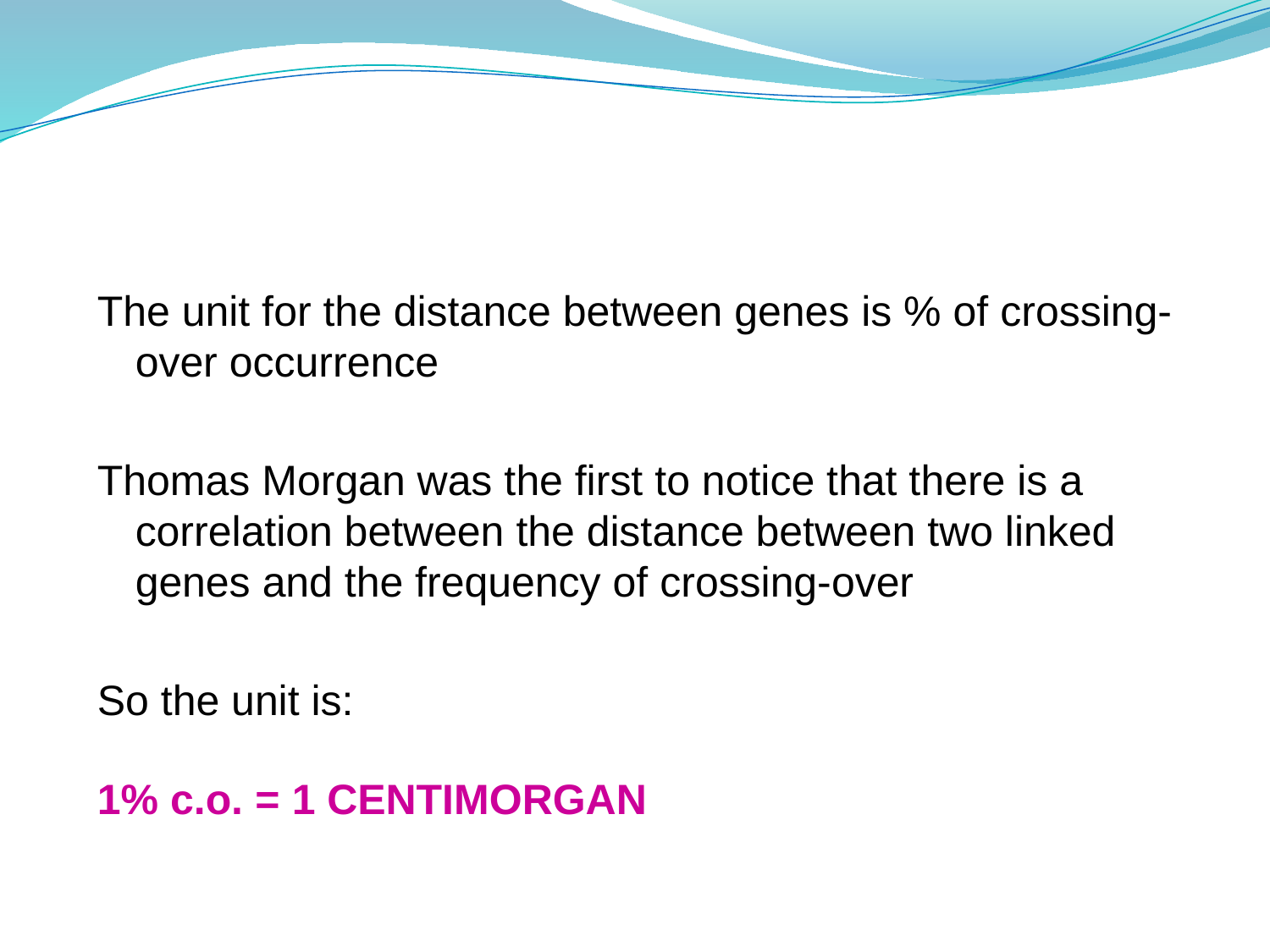

The unit for the distance between genes is % of crossing-over occurrence

Thomas Morgan was the first to notice that there is a correlation between the distance between two linked genes and the frequency of crossing-over

So the unit is:

1% c.о. = 1 CENTIMORGAN